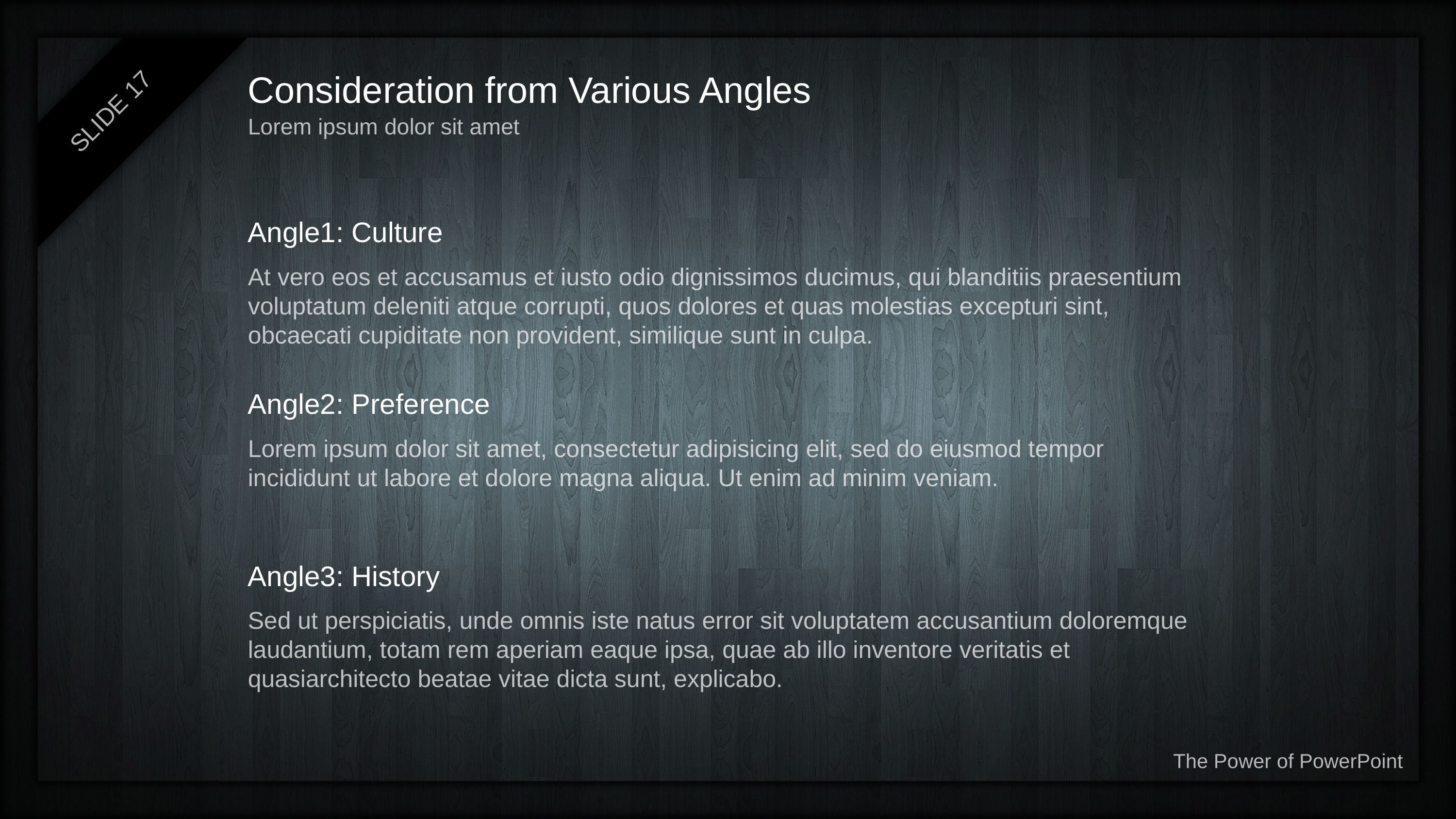

# Consideration from Various Angles
SLIDE 17
Lorem ipsum dolor sit amet

Angle1: Culture
At vero eos et accusamus et iusto odio dignissimos ducimus, qui blanditiis praesentium voluptatum deleniti atque corrupti, quos dolores et quas molestias excepturi sint, obcaecati cupiditate non provident, similique sunt in culpa.
Angle2: Preference
Lorem ipsum dolor sit amet, consectetur adipisicing elit, sed do eiusmod tempor incididunt ut labore et dolore magna aliqua. Ut enim ad minim veniam.

Angle3: History
Sed ut perspiciatis, unde omnis iste natus error sit voluptatem accusantium doloremque laudantium, totam rem aperiam eaque ipsa, quae ab illo inventore veritatis et quasiarchitecto beatae vitae dicta sunt, explicabo.